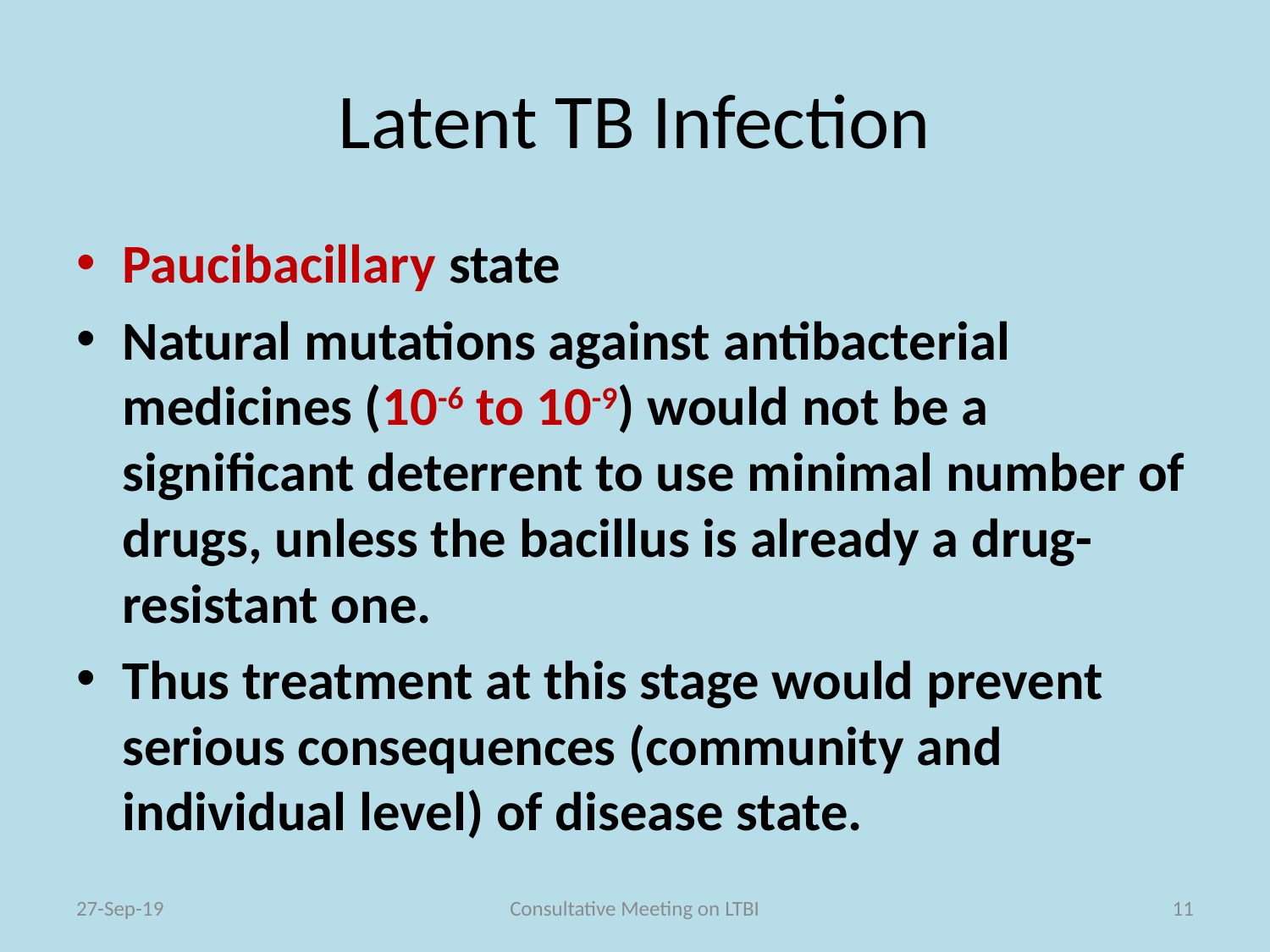

# Latent TB Infection
Paucibacillary state
Natural mutations against antibacterial medicines (10-6 to 10-9) would not be a significant deterrent to use minimal number of drugs, unless the bacillus is already a drug-resistant one.
Thus treatment at this stage would prevent serious consequences (community and individual level) of disease state.
27-Sep-19
Consultative Meeting on LTBI
11